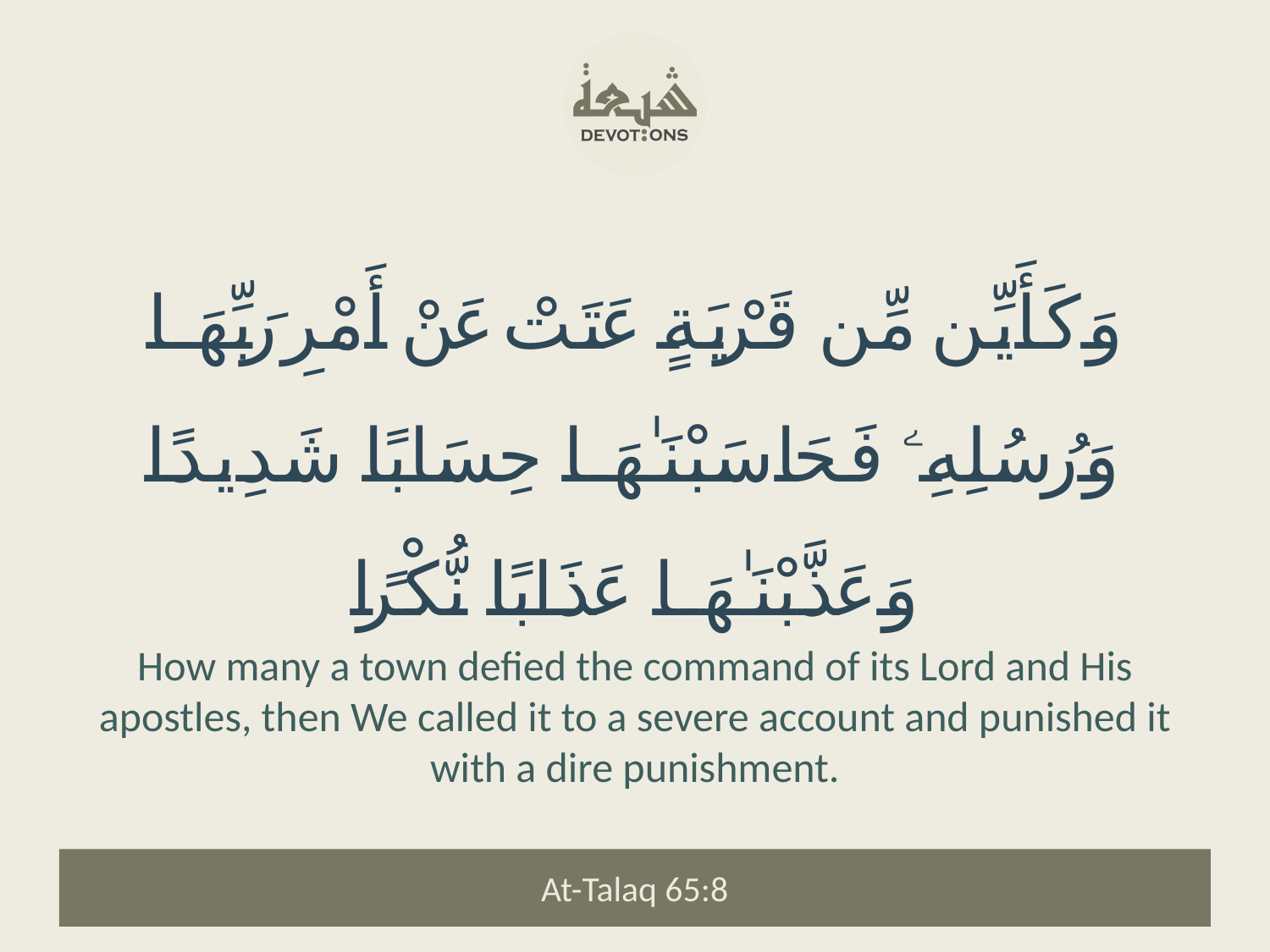

وَكَأَيِّن مِّن قَرْيَةٍ عَتَتْ عَنْ أَمْرِ رَبِّهَا وَرُسُلِهِۦ فَحَاسَبْنَـٰهَا حِسَابًا شَدِيدًا وَعَذَّبْنَـٰهَا عَذَابًا نُّكْرًا
How many a town defied the command of its Lord and His apostles, then We called it to a severe account and punished it with a dire punishment.
At-Talaq 65:8